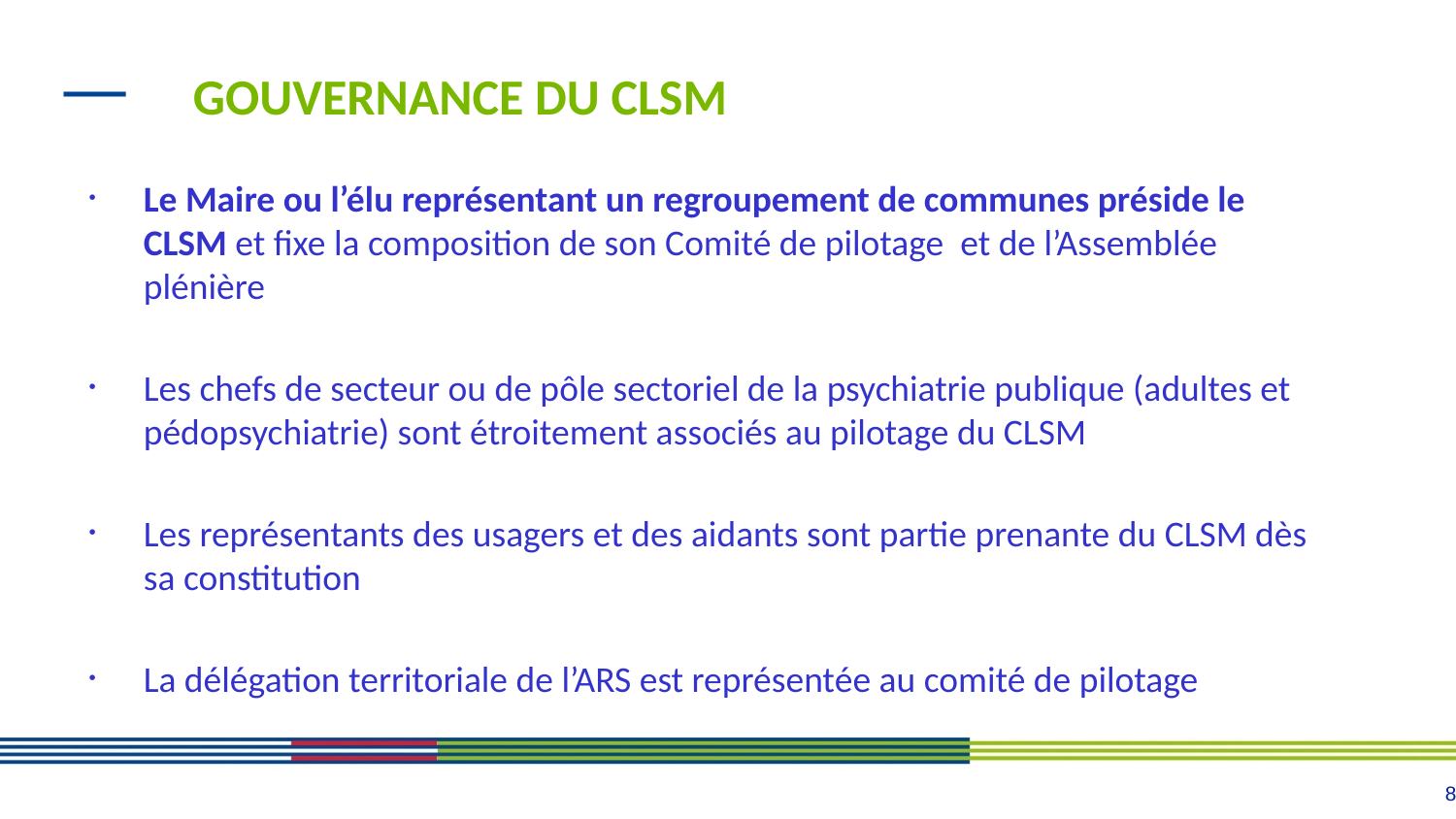

# Gouvernance du CLSM
Le Maire ou l’élu représentant un regroupement de communes préside le CLSM et fixe la composition de son Comité de pilotage  et de l’Assemblée plénière

Les chefs de secteur ou de pôle sectoriel de la psychiatrie publique (adultes et pédopsychiatrie) sont étroitement associés au pilotage du CLSM

Les représentants des usagers et des aidants sont partie prenante du CLSM dès sa constitution

La délégation territoriale de l’ARS est représentée au comité de pilotage